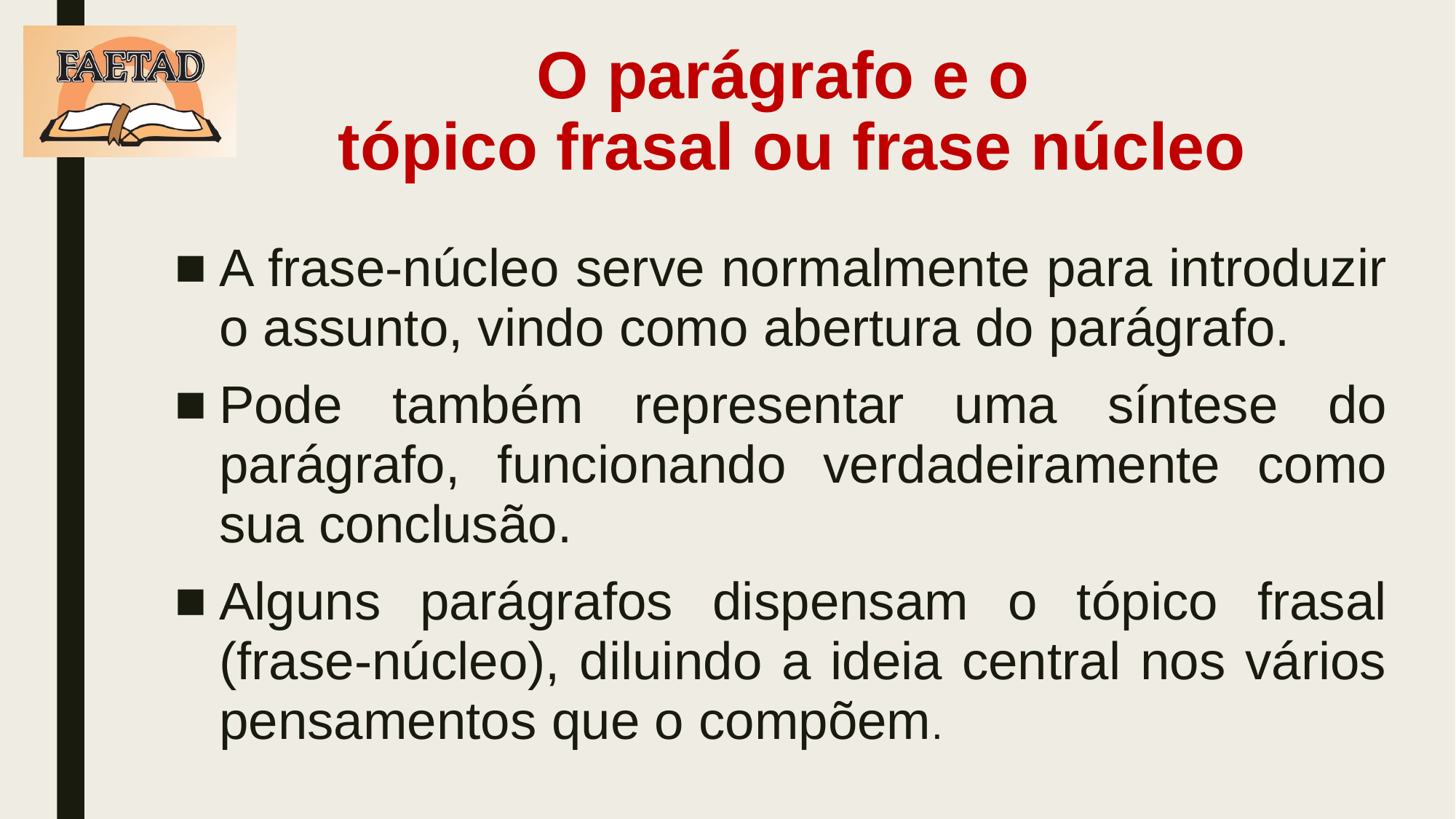

# O parágrafo e o tópico frasal ou frase núcleo
A frase-núcleo serve normalmente para introduzir o assunto, vindo como abertura do parágrafo.
Pode também representar uma síntese do parágrafo, funcionando verdadeiramente como sua conclusão.
Alguns parágrafos dispensam o tópico frasal (frase-núcleo), diluindo a ideia central nos vários pensamentos que o compõem.